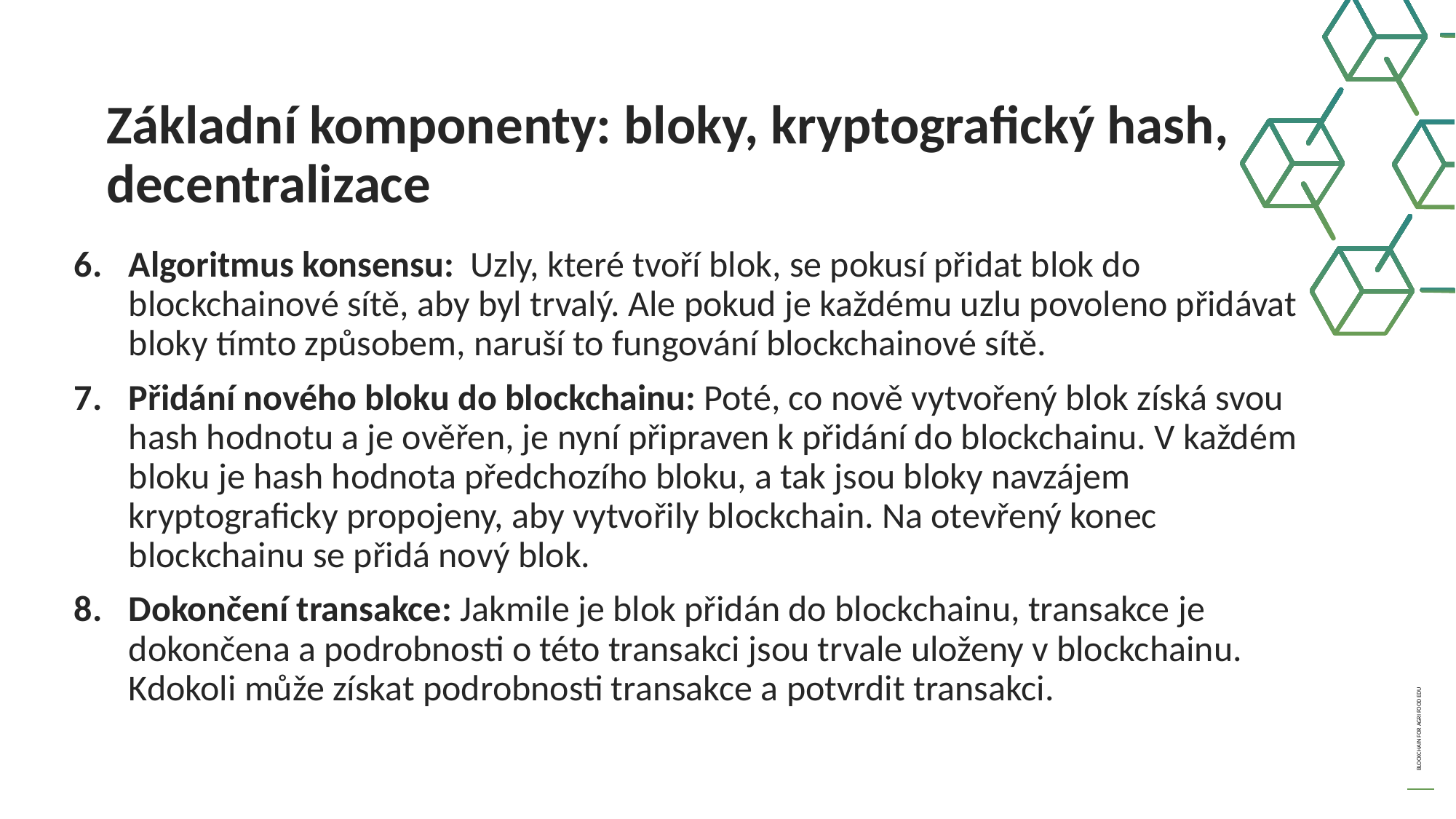

Základní komponenty: bloky, kryptografický hash, decentralizace
Algoritmus konsensu:  Uzly, které tvoří blok, se pokusí přidat blok do blockchainové sítě, aby byl trvalý. Ale pokud je každému uzlu povoleno přidávat bloky tímto způsobem, naruší to fungování blockchainové sítě.
Přidání nového bloku do blockchainu: Poté, co nově vytvořený blok získá svou hash hodnotu a je ověřen, je nyní připraven k přidání do blockchainu. V každém bloku je hash hodnota předchozího bloku, a tak jsou bloky navzájem kryptograficky propojeny, aby vytvořily blockchain. Na otevřený konec blockchainu se přidá nový blok.
Dokončení transakce: Jakmile je blok přidán do blockchainu, transakce je dokončena a podrobnosti o této transakci jsou trvale uloženy v blockchainu. Kdokoli může získat podrobnosti transakce a potvrdit transakci.